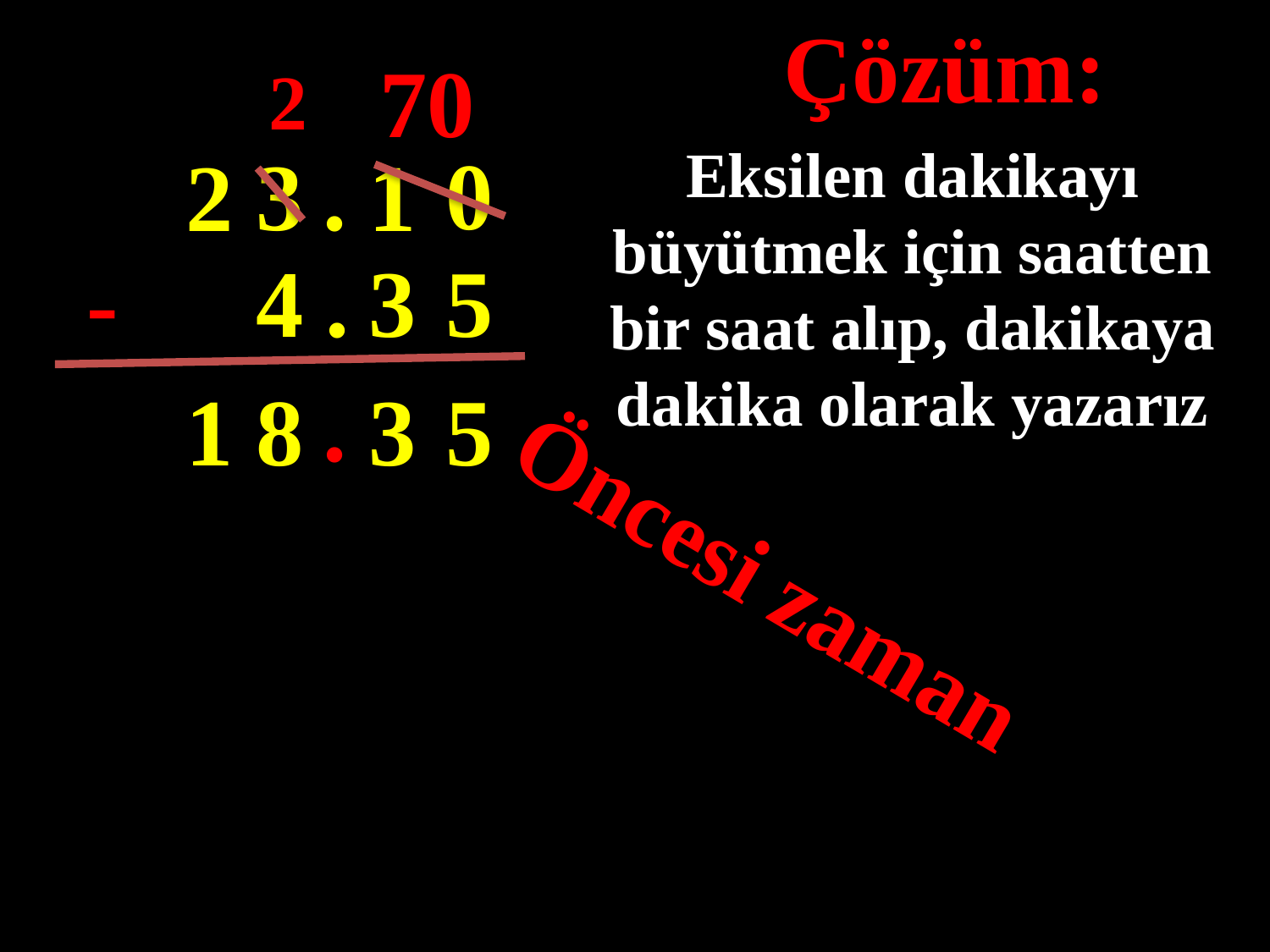

Çözüm:
70
2
0
Eksilen dakikayı büyütmek için saatten bir saat alıp, dakikaya dakika olarak yazarız
3
.
2
1
-
4
.
3
5
#
.
1
8
3
5
Öncesi zaman